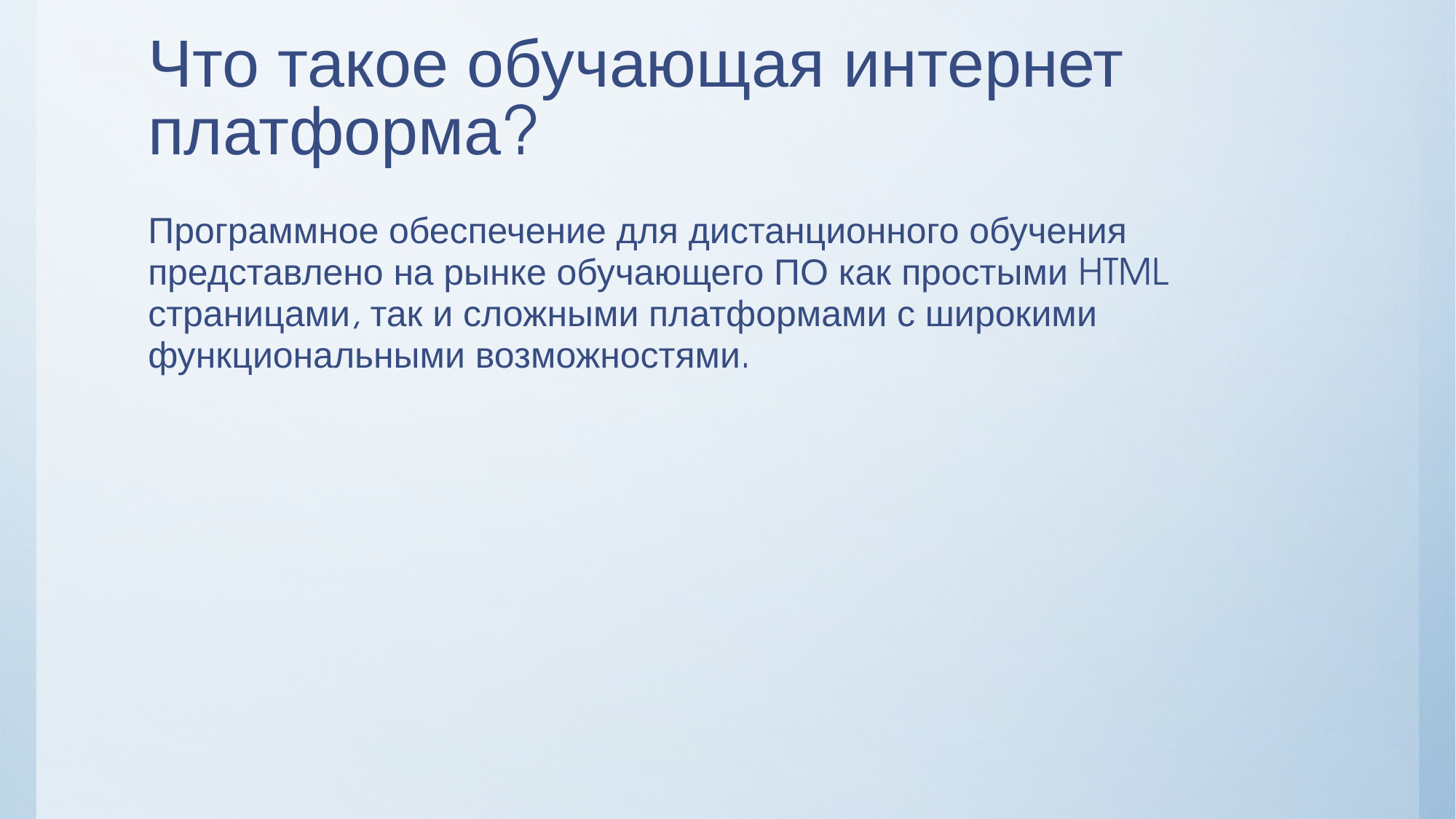

# Что такое обучающая интернет платформа?
Программное обеспечение для дистанционного обучения представлено на рынке обучающего ПО как простыми HTML страницами, так и сложными платформами с широкими функциональными возможностями.